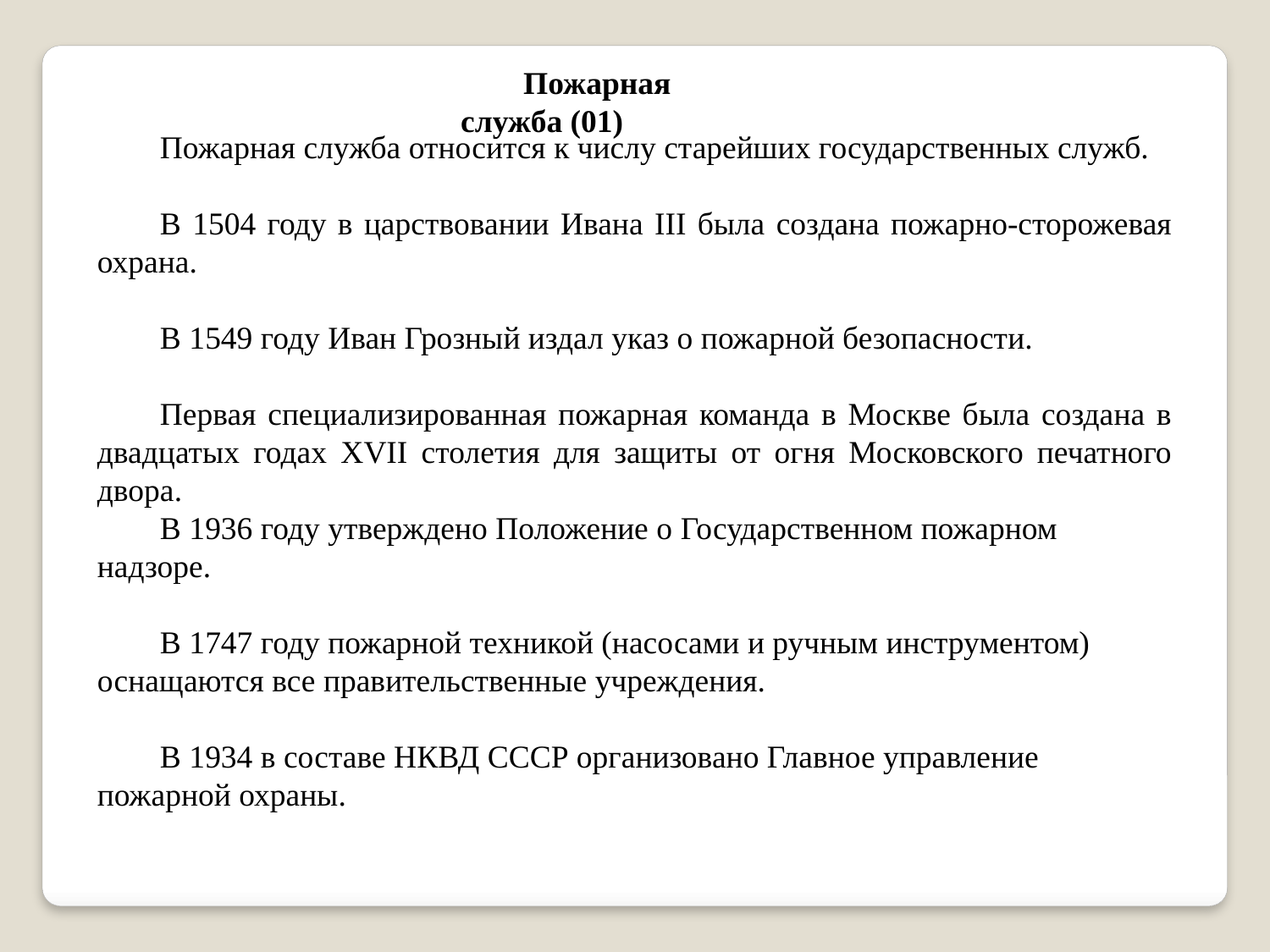

Пожарная служба (01)
Пожарная служба относится к числу старейших государственных служб.

В 1504 году в царствовании Ивана ІІІ была создана пожарно-сторожевая охрана.

В 1549 году Иван Грозный издал указ о пожарной безопасности.

Первая специализированная пожарная команда в Москве была создана в двадцатых годах XVII столетия для защиты от огня Московского печатного двора.
В 1936 году утверждено Положение о Государственном пожарном надзоре.

В 1747 году пожарной техникой (насосами и ручным инструментом) оснащаются все правительственные учреждения.

В 1934 в составе НКВД СССР организовано Главное управление пожарной охраны.